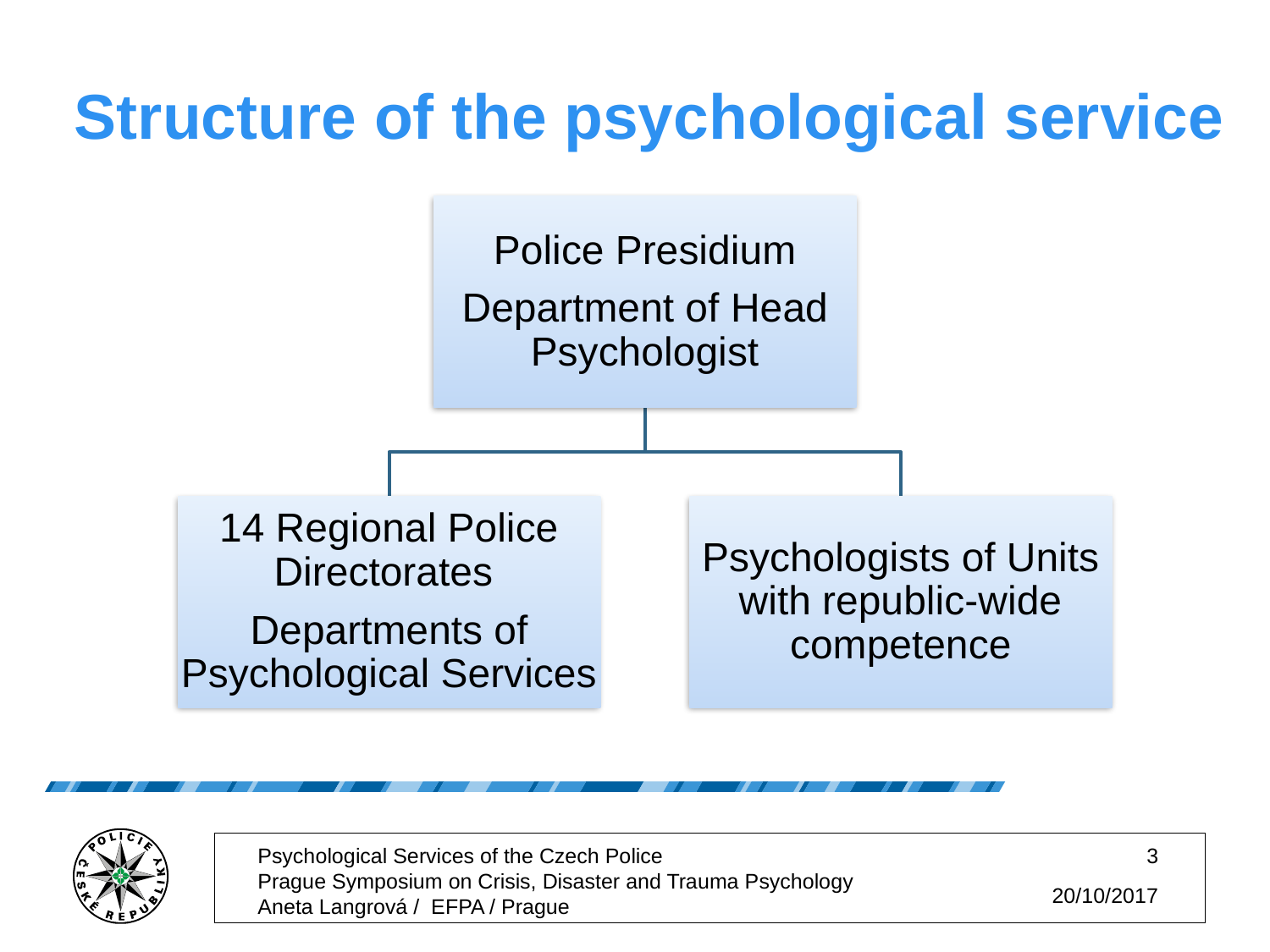

Structure of the psychological service
Police Presidium
Department of Head Psychologist
14 Regional Police Directorates
Departments of Psychological Services
Psychologists of Units with republic-wide competence

Psychological Services of the Czech Police                                             Prague Symposium on Crisis, Disaster and Trauma Psychology            Aneta Langrová /  EFPA / Prague
3
20/10/2017